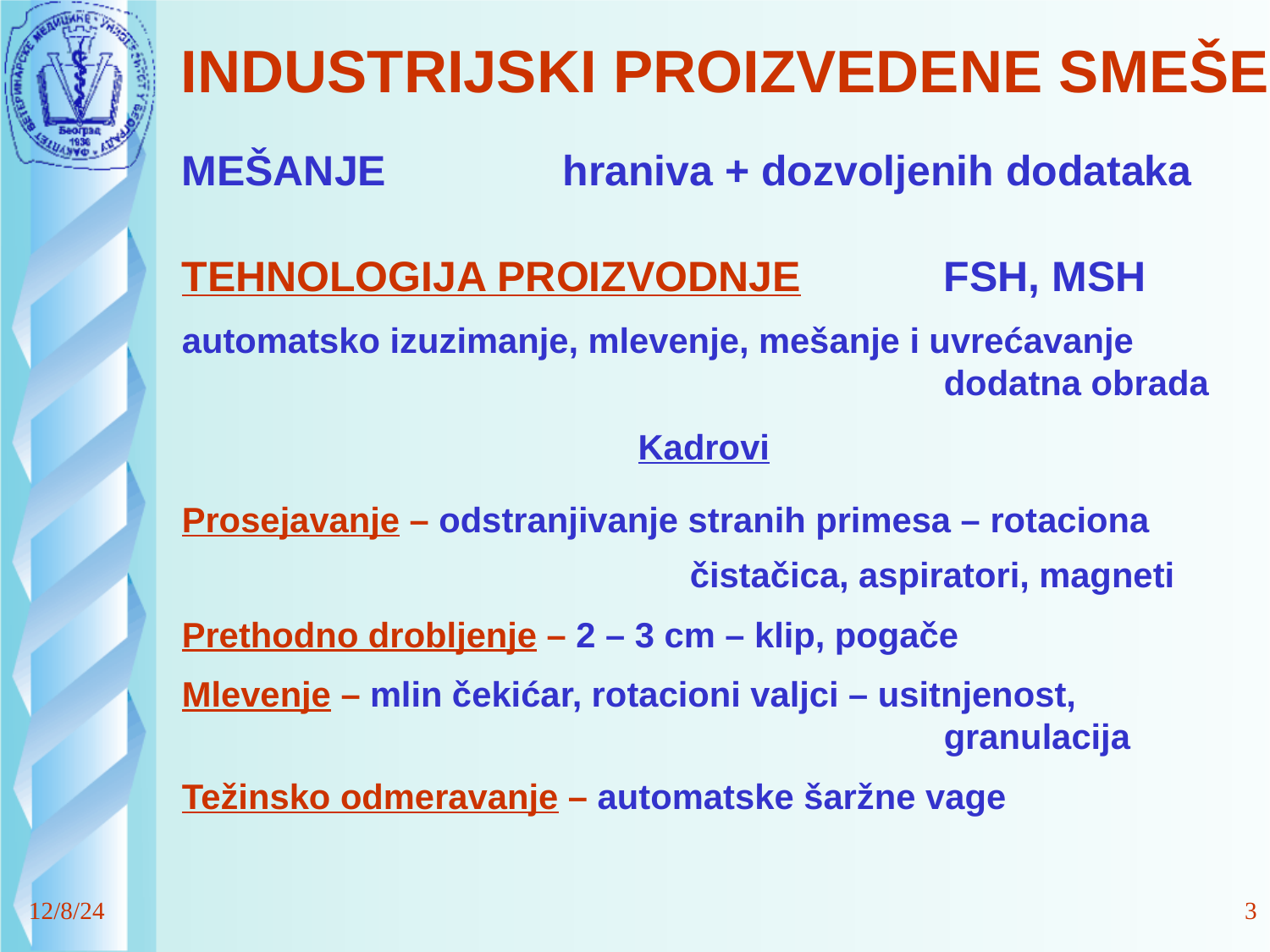

# INDUSTRIJSKI PROIZVEDENE SMEŠE
MEŠANJE		hraniva + dozvoljenih dodataka
TEHNOLOGIJA PROIZVODNJE		FSH, MSH
automatsko izuzimanje, mlevenje, mešanje i uvrećavanje  							dodatna obrada
Kadrovi
Prosejavanje – odstranjivanje stranih primesa – rotaciona 					čistačica, aspiratori, magneti
Prethodno drobljenje – 2 – 3 cm – klip, pogače
Mlevenje – mlin čekićar, rotacioni valjci – usitnjenost, 							granulacija
Težinsko odmeravanje – automatske šaržne vage
12/8/24
3